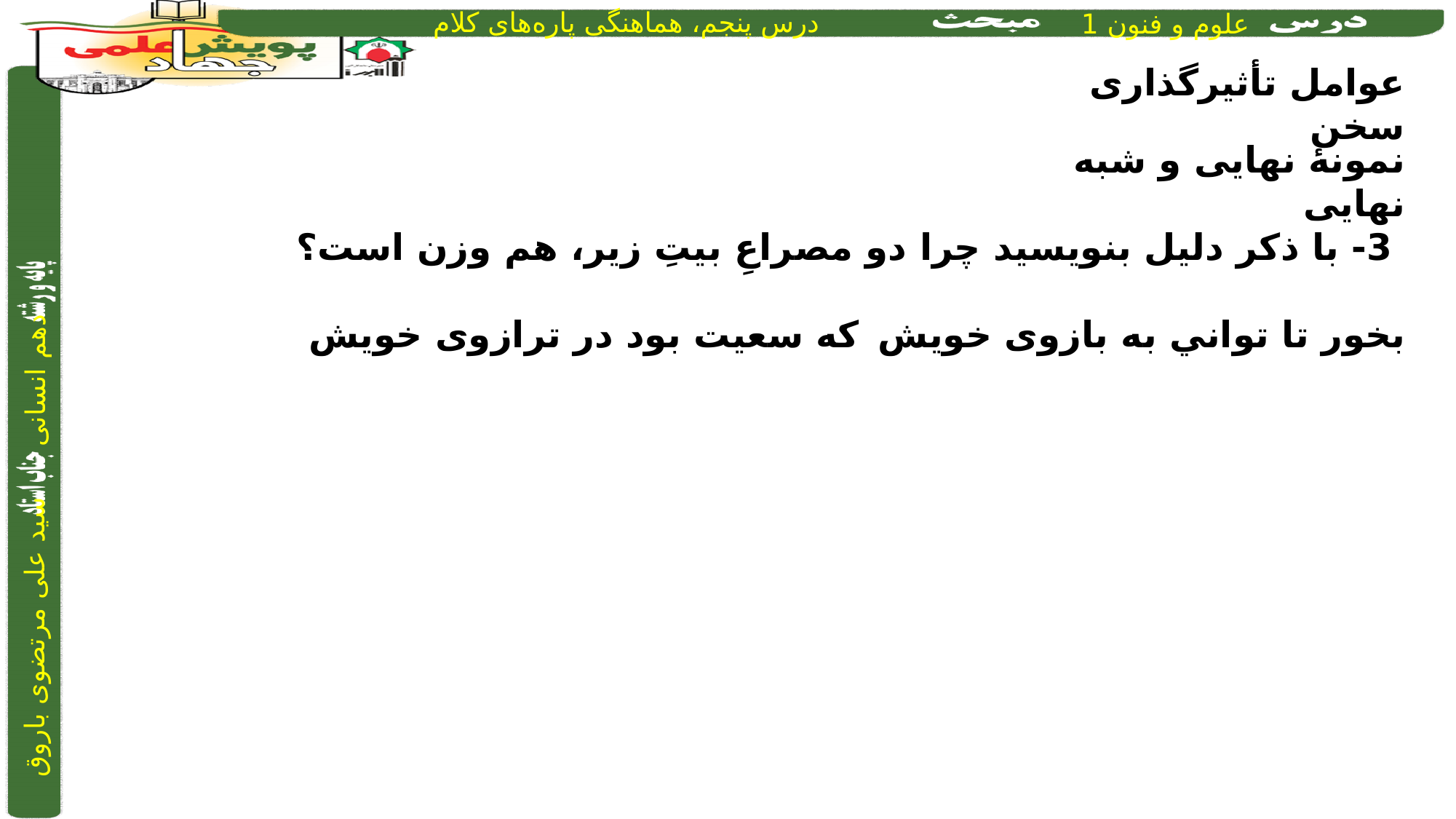

عوامل تأثیرگذاری سخن

 3- با ذکر دليل بنويسيد چرا دو مصراعِ بيتِ زير، هم وزن است؟

بخور تا تواني به بازوی خويش 		که سعيت بود در ترازوی خويش
نمونۀ نهایی و شبه نهایی